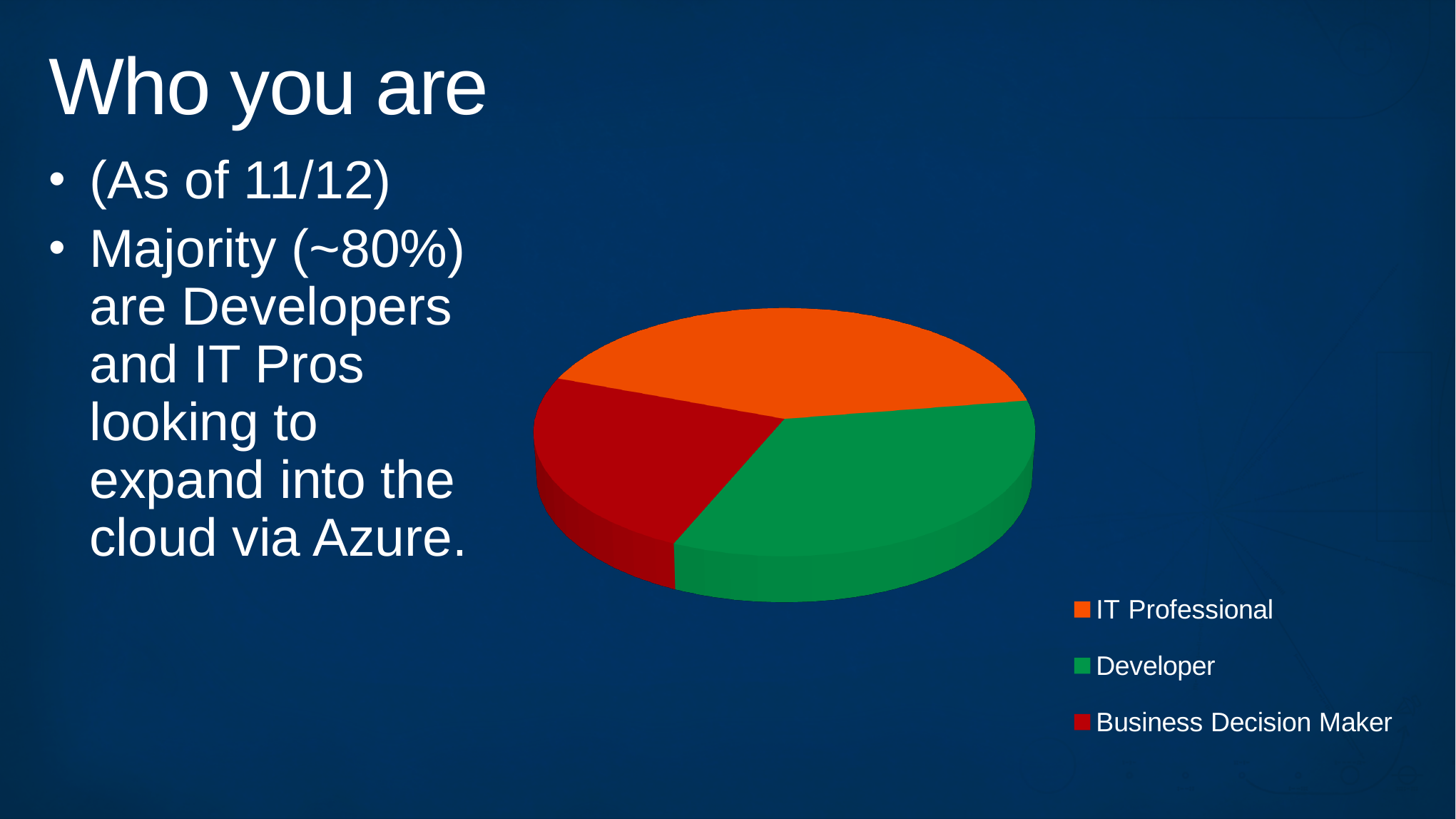

# Who you are

[unsupported chart]

(As of 11/12)
Majority (~80%) are Developers and IT Pros looking to expand into the cloud via Azure.